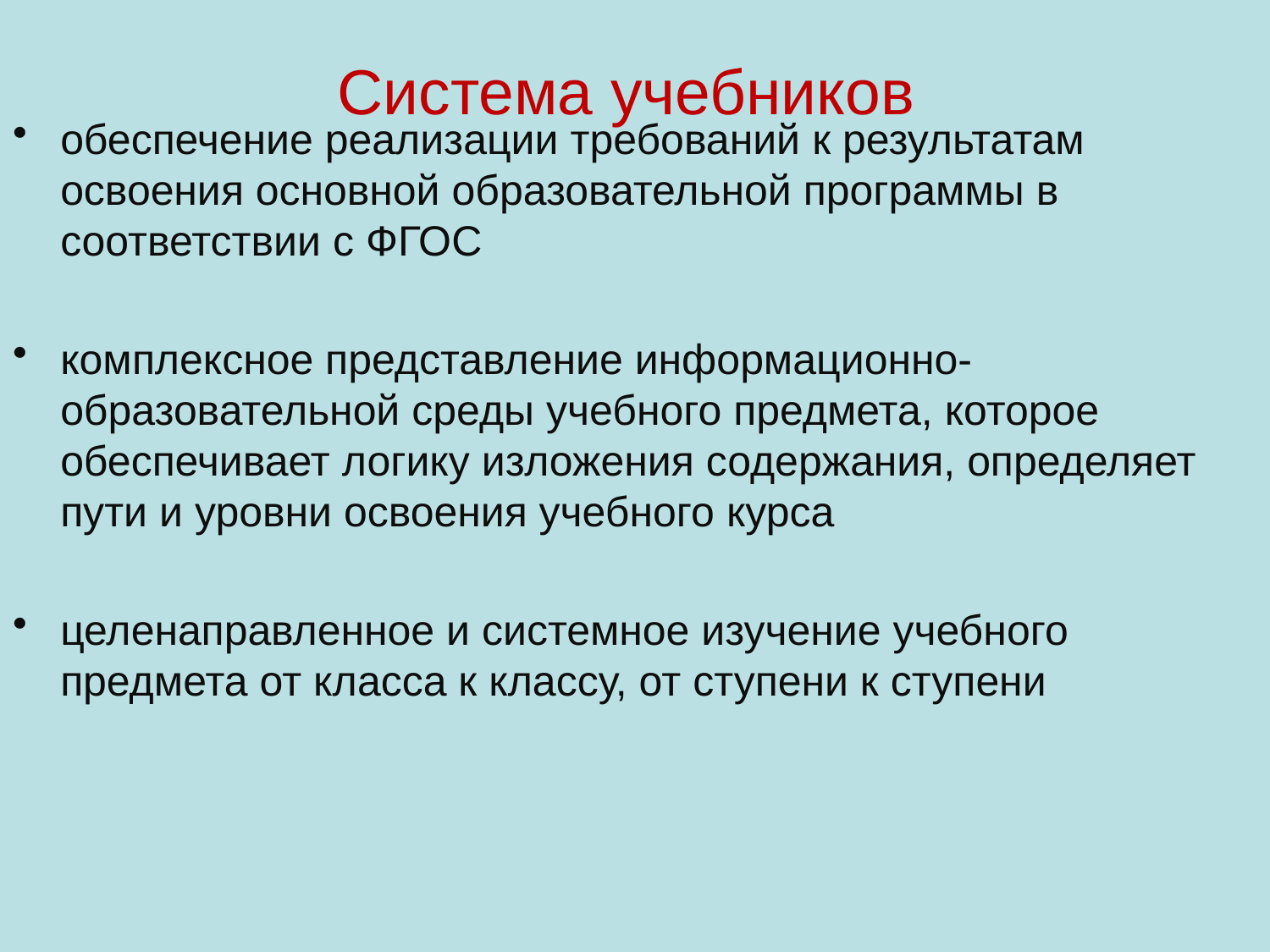

Система учебников
обеспечение реализации требований к результатам освоения основной образовательной программы в соответствии с ФГОС

комплексное представление информационно-образовательной среды учебного предмета, которое обеспечивает логику изложения содержания, определяет пути и уровни освоения учебного курса

целенаправленное и системное изучение учебного предмета от класса к классу, от ступени к ступени